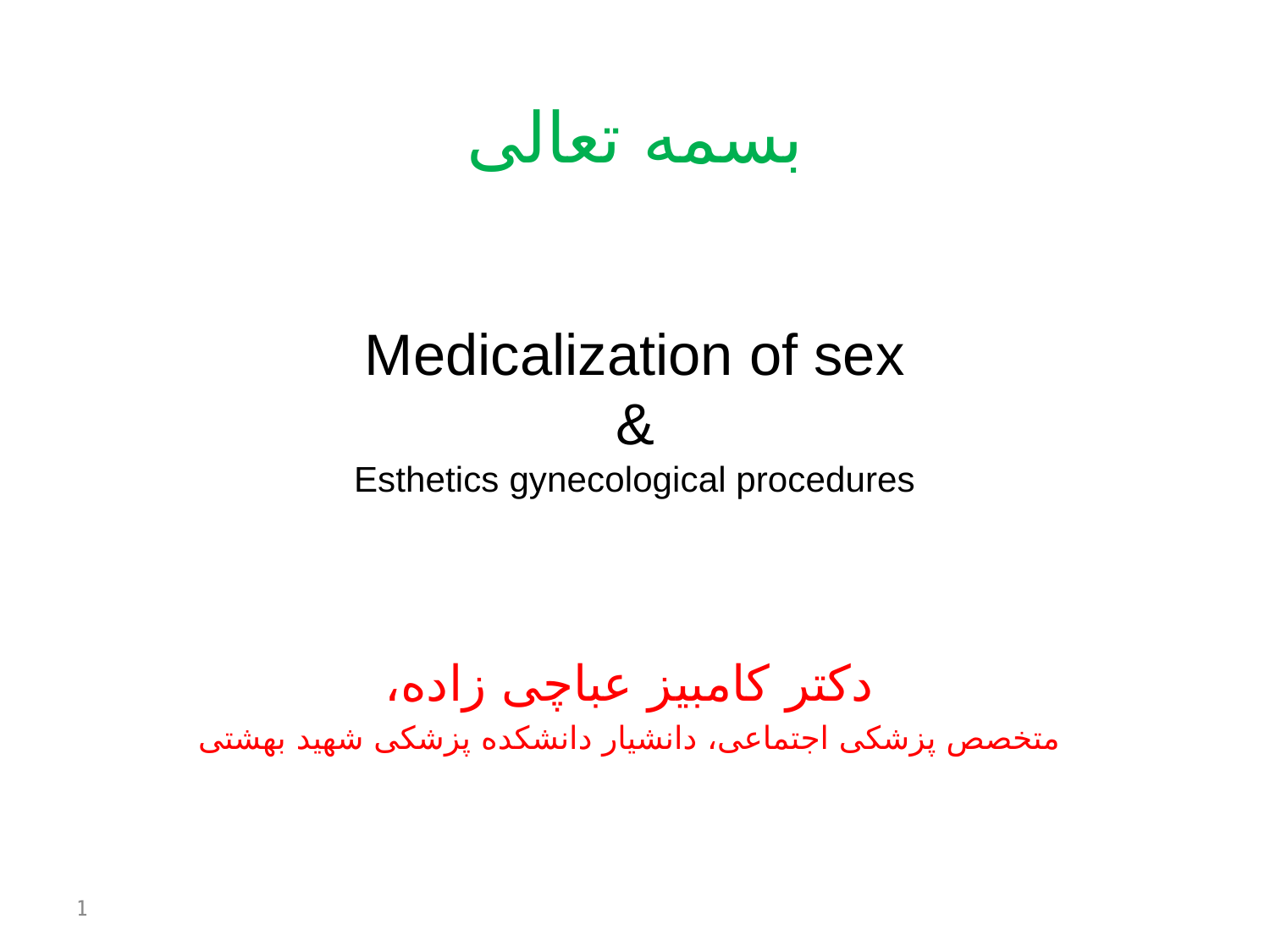

# بسمه تعالی Medicalization of sex & Esthetics gynecological procedures
دکتر کامبیز عباچی زاده،
متخصص پزشکی اجتماعی، دانشیار دانشکده پزشکی شهید بهشتی
1